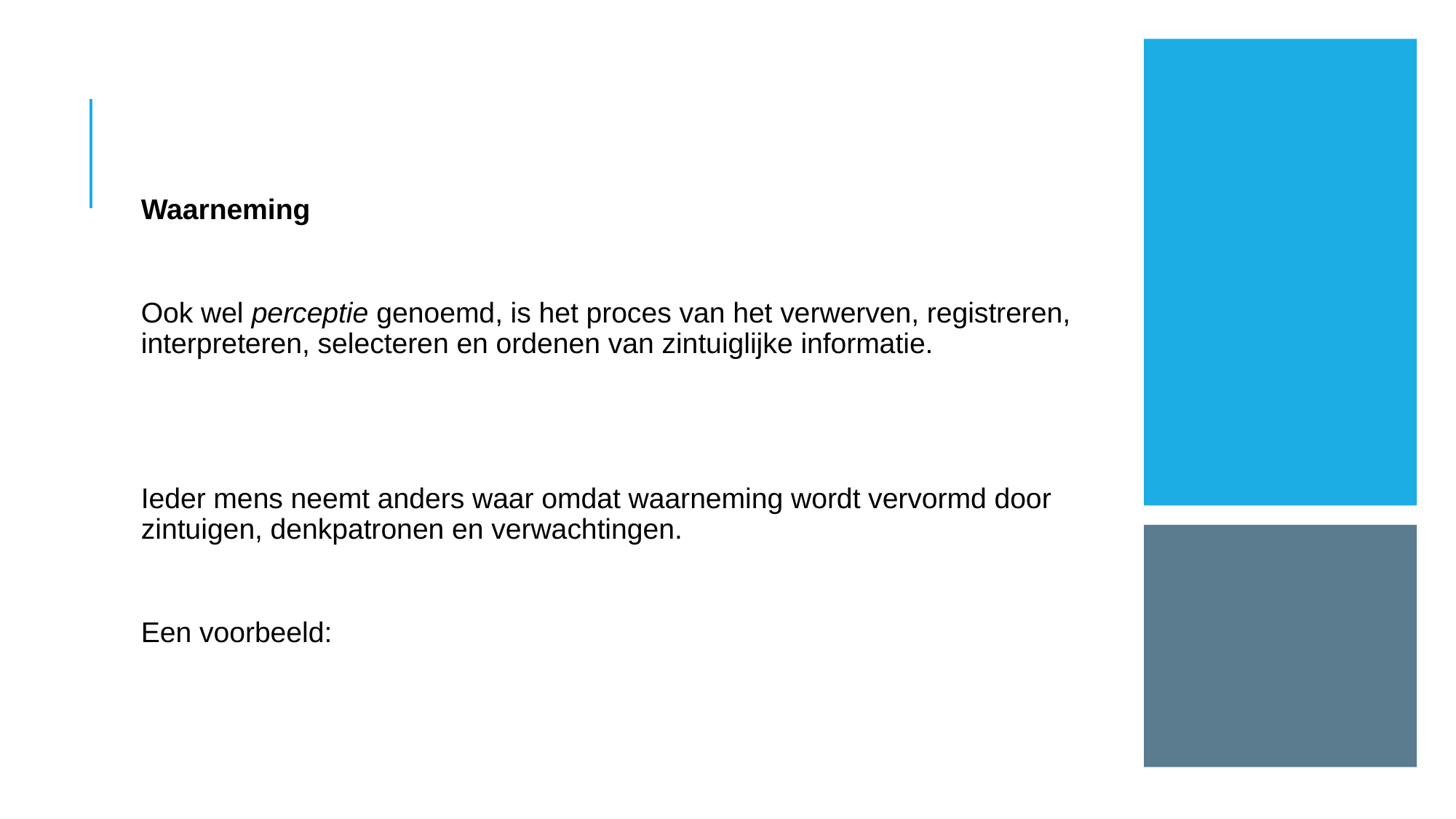

Waarneming

Ook wel perceptie genoemd, is het proces van het verwerven, registreren, interpreteren, selecteren en ordenen van zintuiglijke informatie.

Ieder mens neemt anders waar omdat waarneming wordt vervormd door zintuigen, denkpatronen en verwachtingen.

Een voorbeeld: